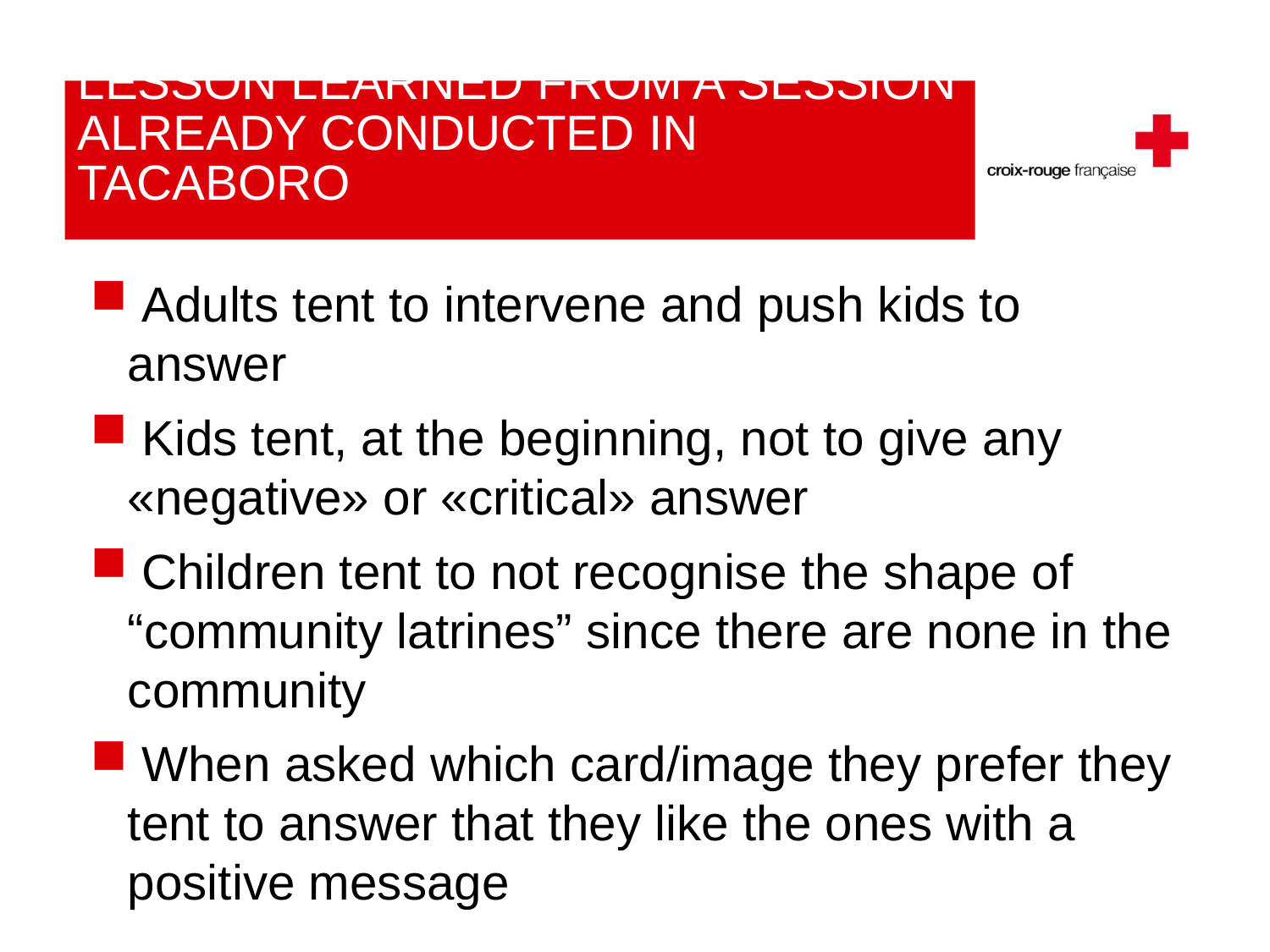

# Lesson learned from a session already conducted in tacaboro
 Adults tent to intervene and push kids to answer
 Kids tent, at the beginning, not to give any «negative» or «critical» answer
 Children tent to not recognise the shape of “community latrines” since there are none in the community
 When asked which card/image they prefer they tent to answer that they like the ones with a positive message